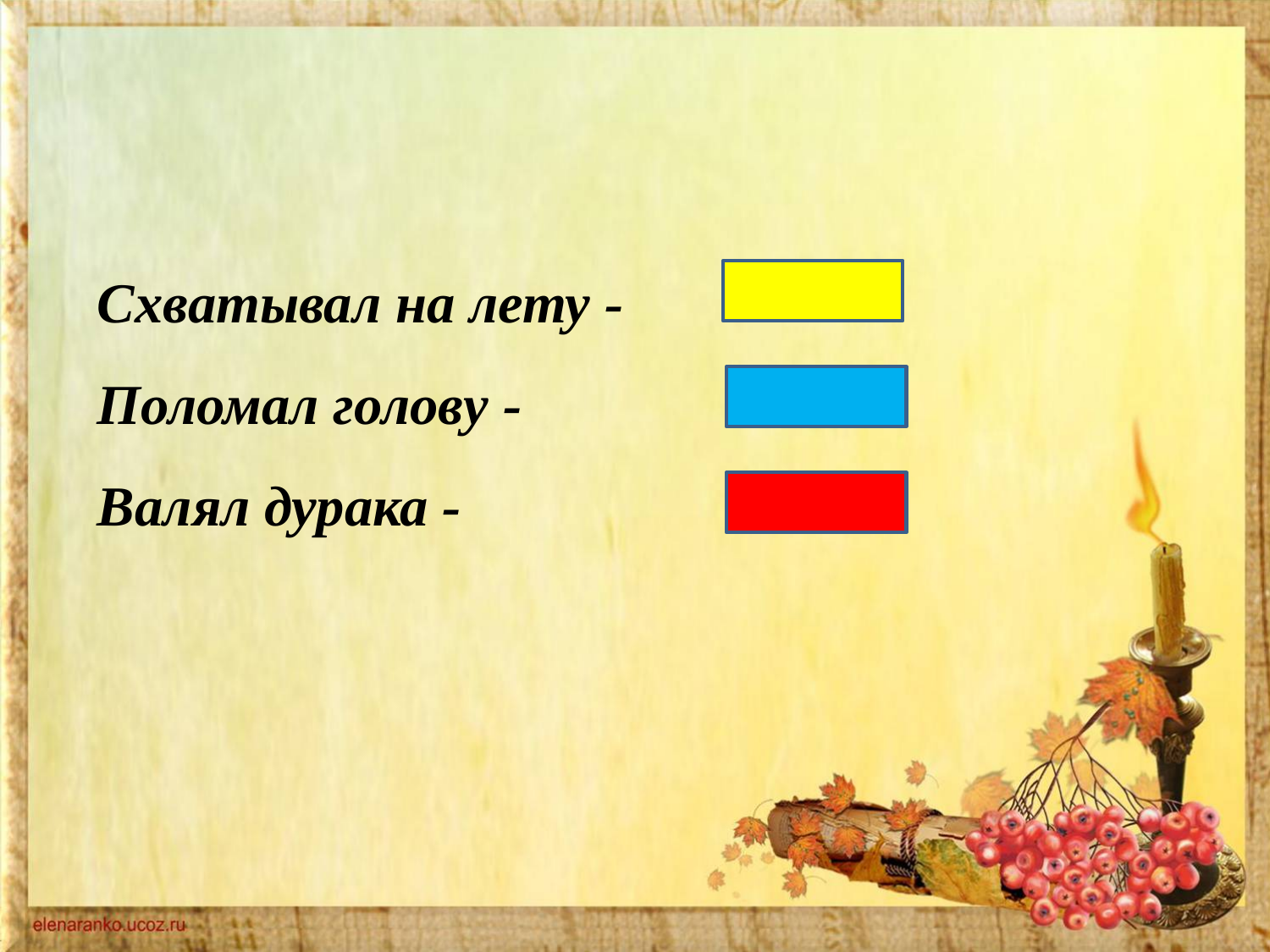

Схватывал на лету -
Поломал голову -
Валял дурака -
#